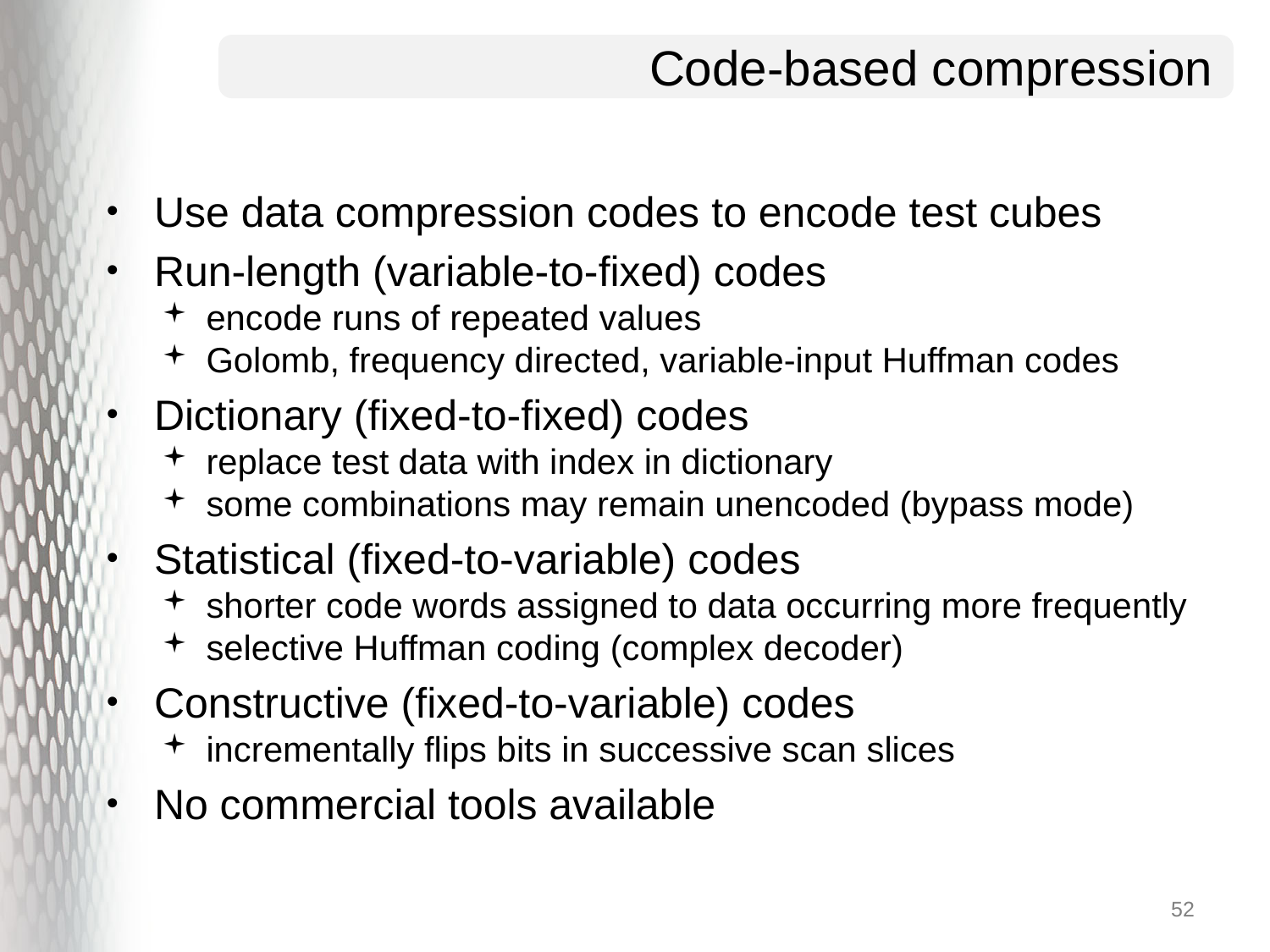

# Code-based compression
Use data compression codes to encode test cubes
Run-length (variable-to-fixed) codes
encode runs of repeated values
Golomb, frequency directed, variable-input Huffman codes
Dictionary (fixed-to-fixed) codes
replace test data with index in dictionary
some combinations may remain unencoded (bypass mode)
Statistical (fixed-to-variable) codes
shorter code words assigned to data occurring more frequently
selective Huffman coding (complex decoder)
Constructive (fixed-to-variable) codes
incrementally flips bits in successive scan slices
No commercial tools available